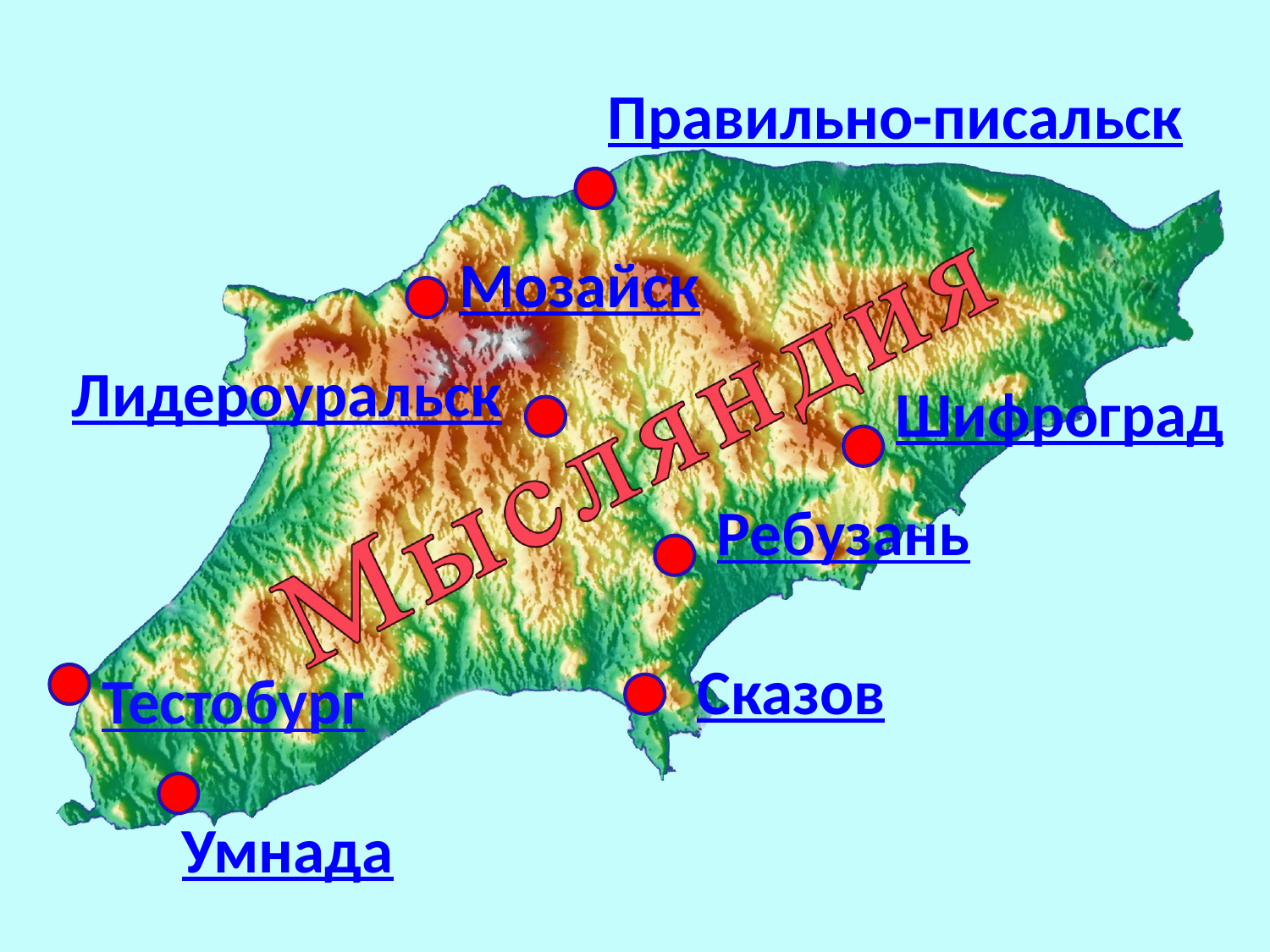

Правильно-писальск

Мозайск

Лидероуральск

Шифроград

Ребузань

Сказов

Тестобург

Умнада